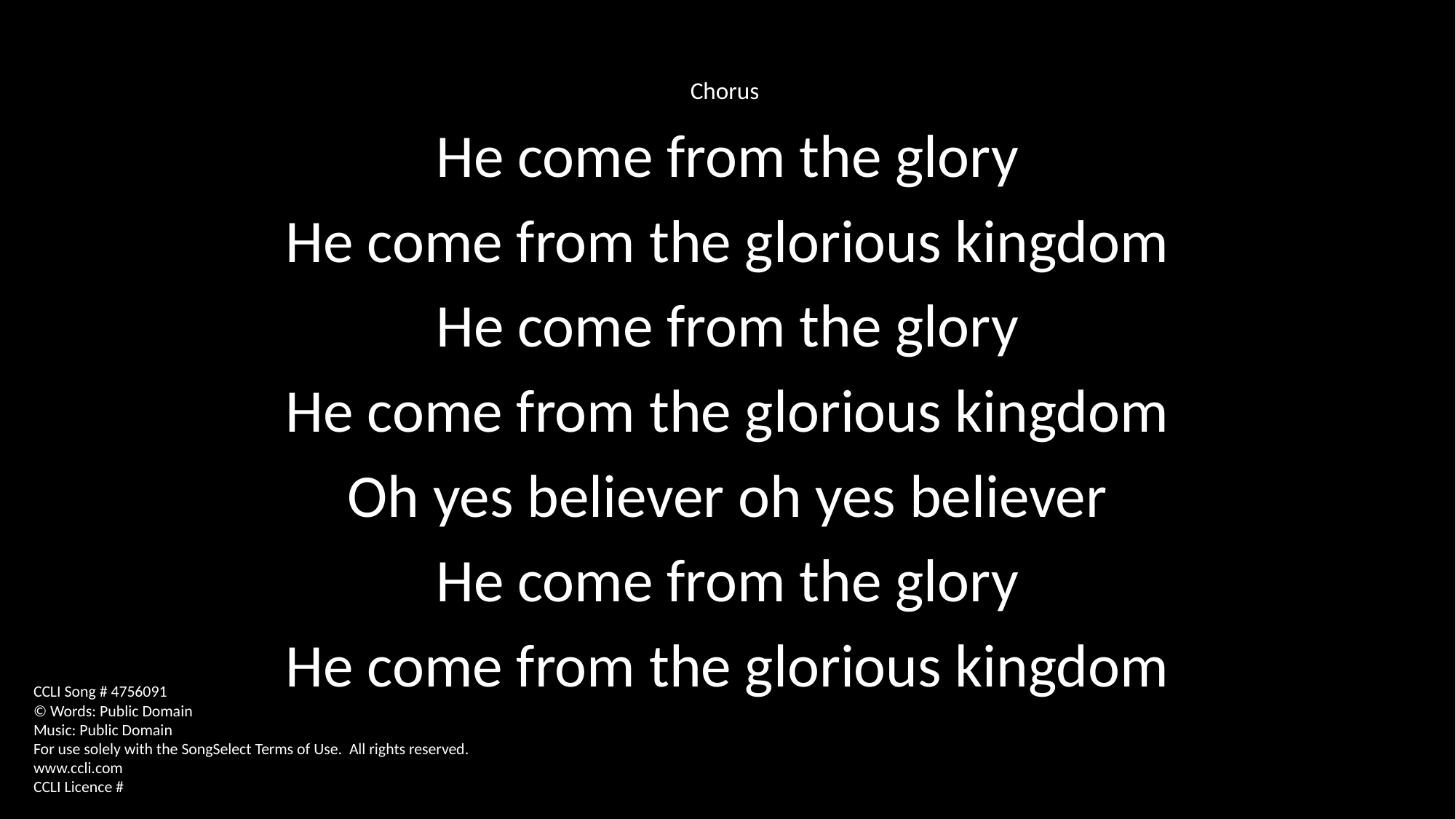

Chorus
He come from the glory
He come from the glorious kingdom
He come from the glory
He come from the glorious kingdom
Oh yes believer oh yes believer
He come from the glory
He come from the glorious kingdom
CCLI Song # 4756091
© Words: Public Domain
Music: Public Domain
For use solely with the SongSelect Terms of Use.  All rights reserved. www.ccli.com
CCLI Licence #